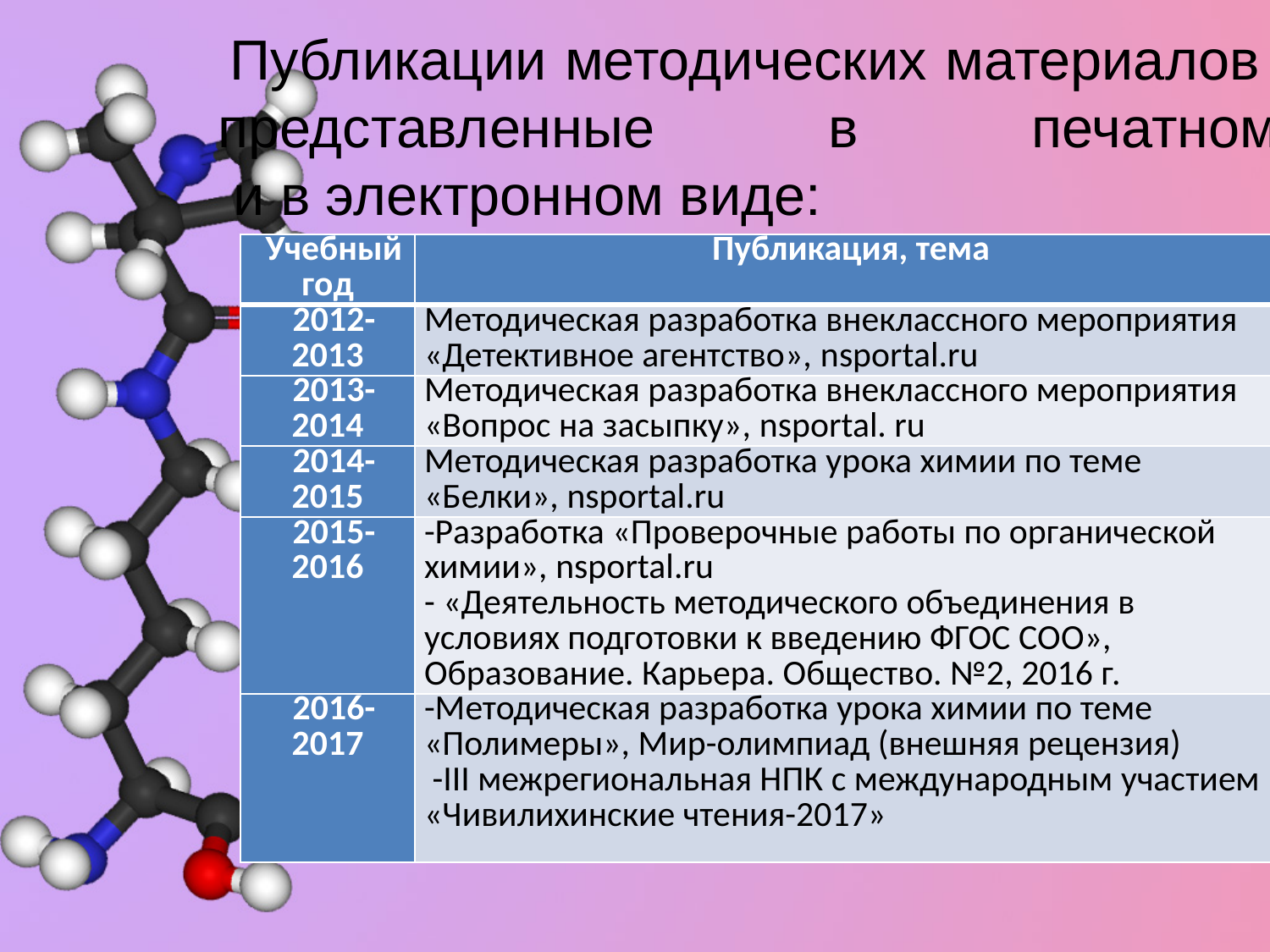

# Публикации методических материалов представленные в печатном и в электронном виде:
| Учебный год | Публикация, тема |
| --- | --- |
| 2012-2013 | Методическая разработка внеклассного мероприятия «Детективное агентство», nsportal.ru |
| 2013-2014 | Методическая разработка внеклассного мероприятия «Вопрос на засыпку», nsportal. ru |
| 2014-2015 | Методическая разработка урока химии по теме «Белки», nsportal.ru |
| 2015-2016 | -Разработка «Проверочные работы по органической химии», nsportal.ru - «Деятельность методического объединения в условиях подготовки к введению ФГОС СОО», Образование. Карьера. Общество. №2, 2016 г. |
| 2016-2017 | -Методическая разработка урока химии по теме «Полимеры», Мир-олимпиад (внешняя рецензия) -III межрегиональная НПК с международным участием «Чивилихинские чтения-2017» |